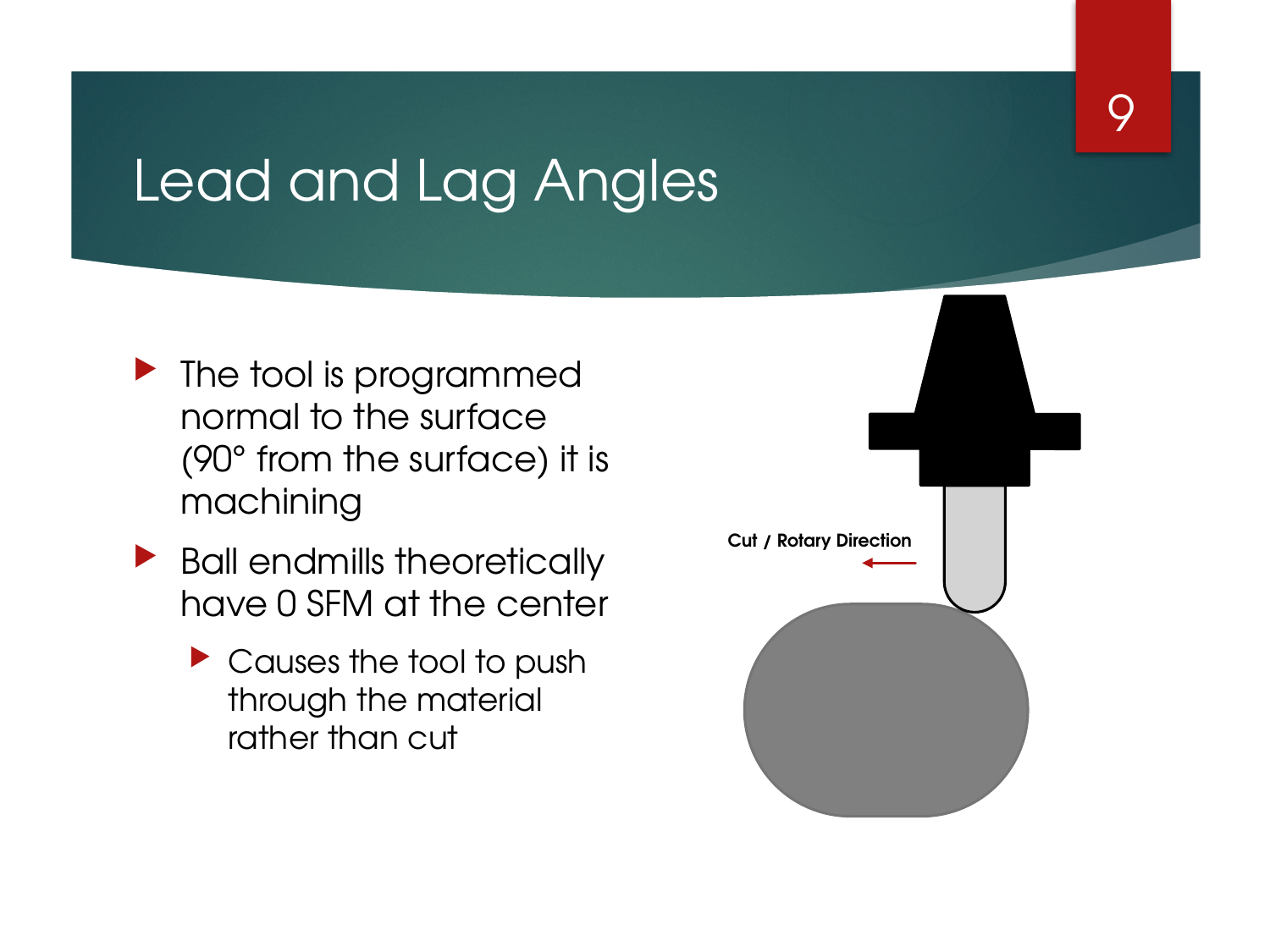

9
# Lead and Lag Angles

The tool is programmed normal to the surface (90° from the surface) it is machining
Ball endmills theoretically have 0 SFM at the center
Causes the tool to push through the material rather than cut

Cut / Rotary Direction